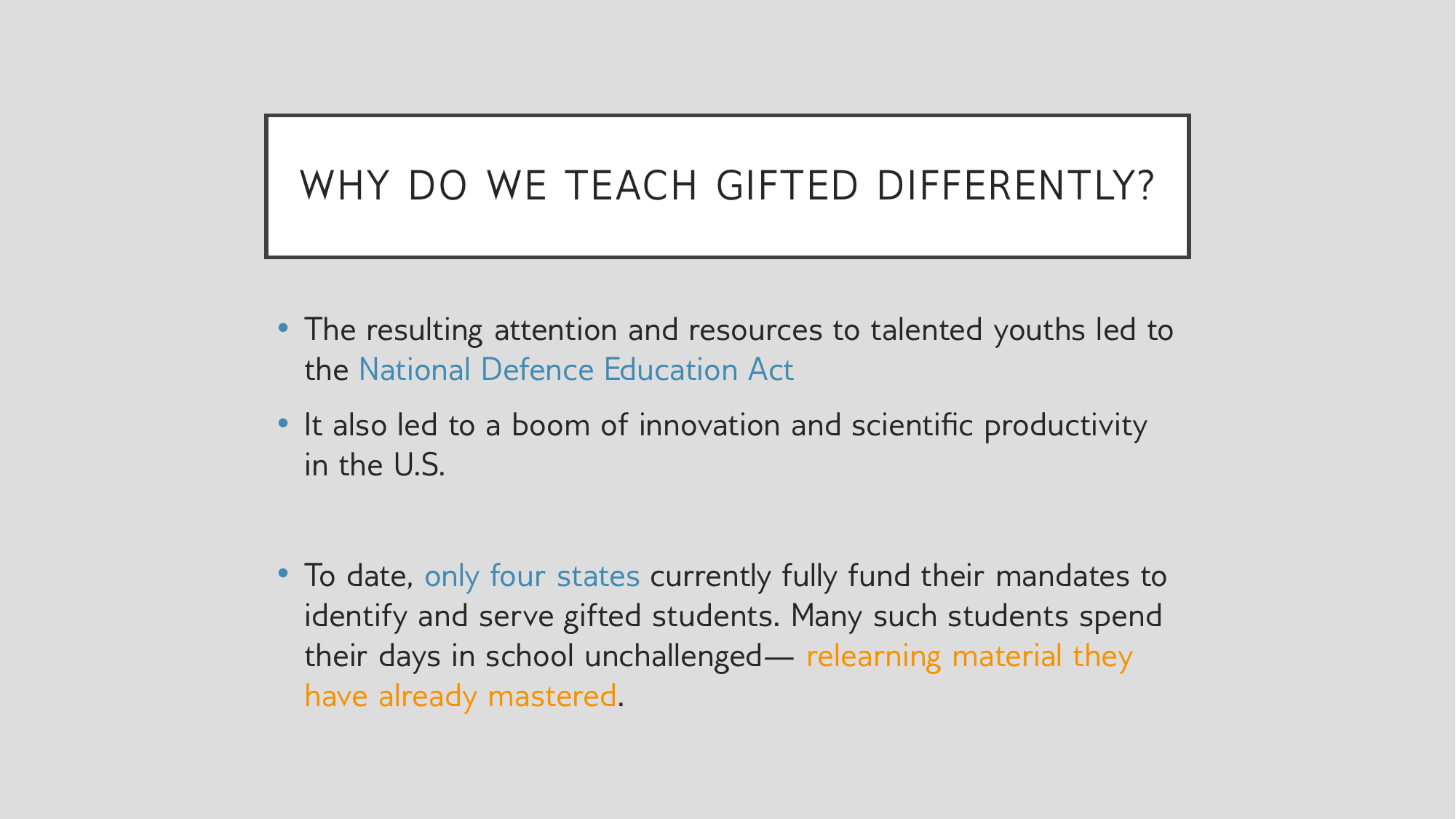

# Why do we teach gifted differently?

The resulting attention and resources to talented youths led to the National Defence Education Act
It also led to a boom of innovation and scientific productivity in the U.S.

To date, only four states currently fully fund their mandates to identify and serve gifted students. Many such students spend their days in school unchallenged— relearning material they have already mastered.